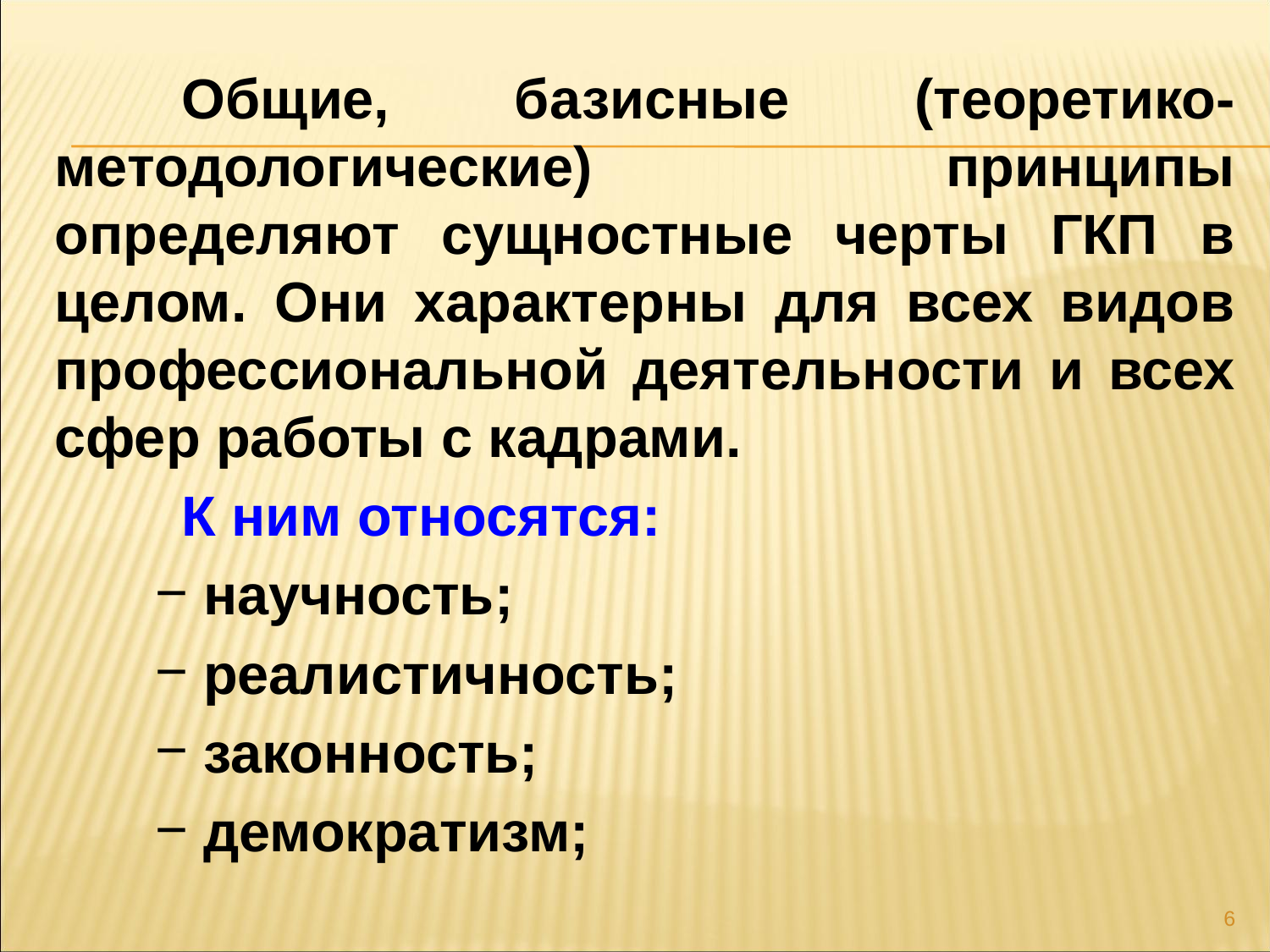

Общие, базисные (теоретико-методологические) принципы определяют сущностные черты ГКП в целом. Они характерны для всех видов профессиональной деятельности и всех сфер работы с кадрами.
	К ним относятся:
научность;
реалистичность;
законность;
демократизм;
6